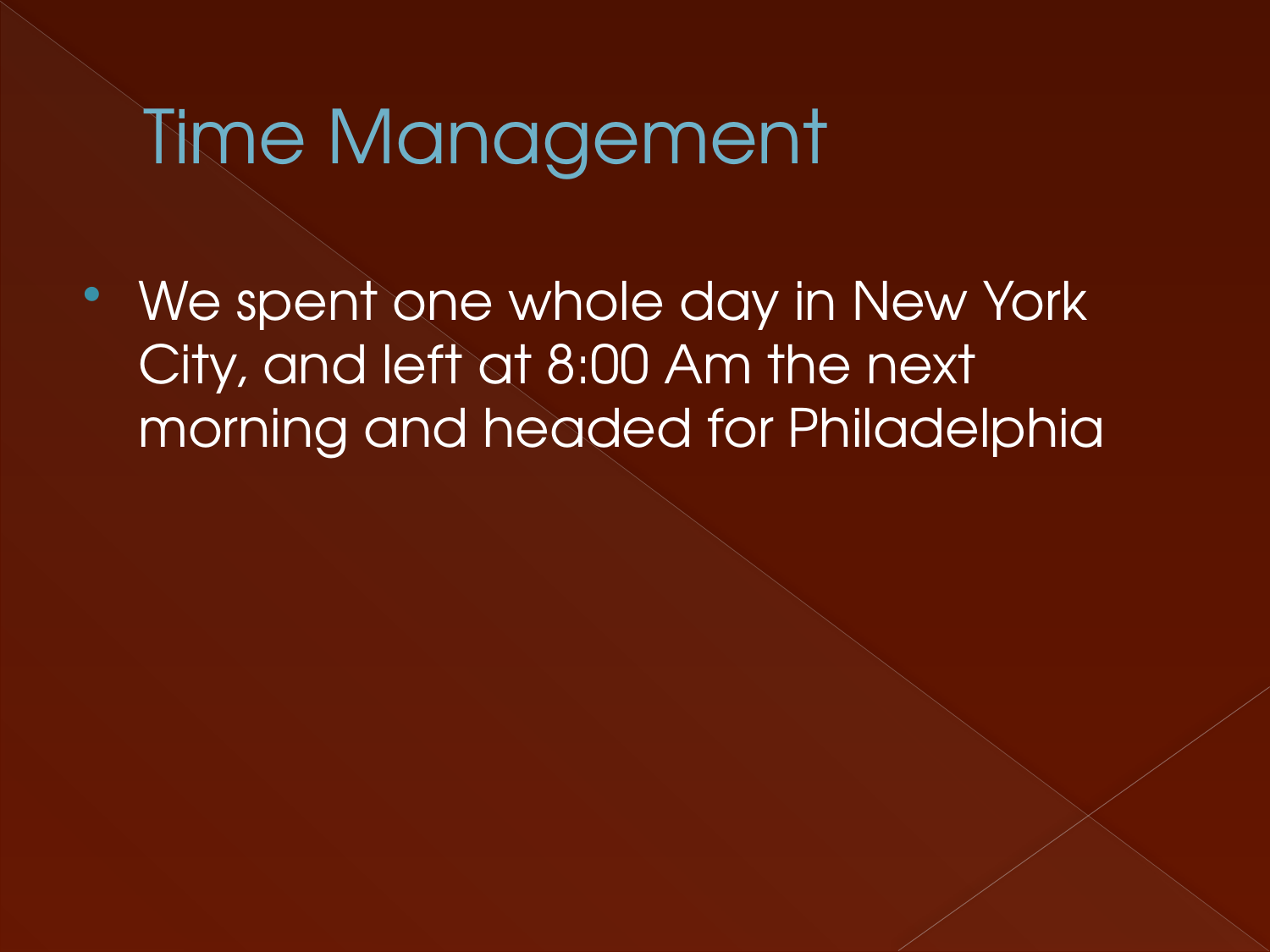

# Time Management
We spent one whole day in New York City, and left at 8:00 Am the next morning and headed for Philadelphia